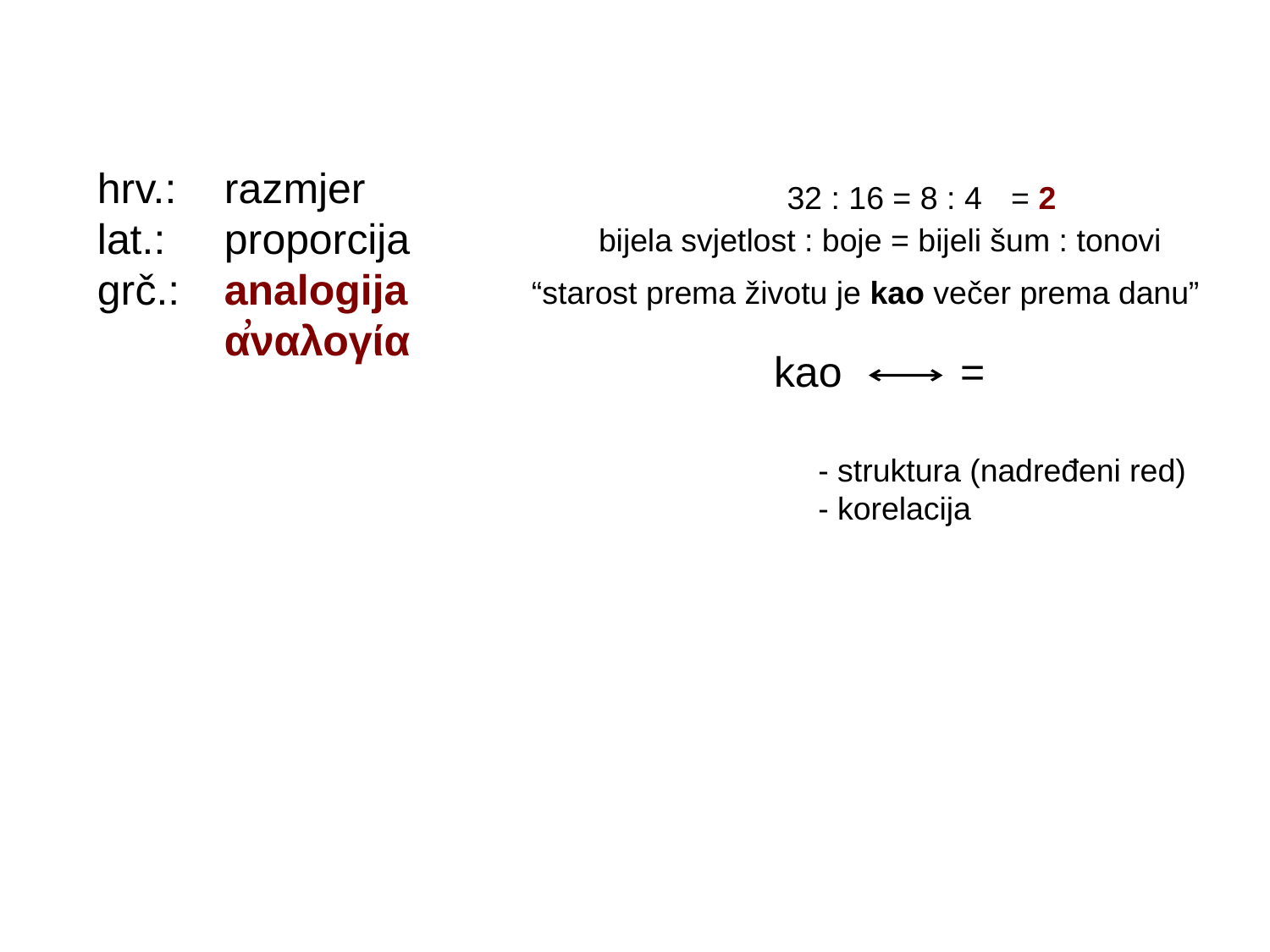

hrv.:	razmjer
lat.:	proporcija
grč.:	analogija
	αναλογία
32 : 16 = 8 : 4
= 2
bijela svjetlost : boje = bijeli šum : tonovi
“starost prema životu je kao večer prema danu”
,
kao          =

- struktura (nadređeni red)
- korelacija